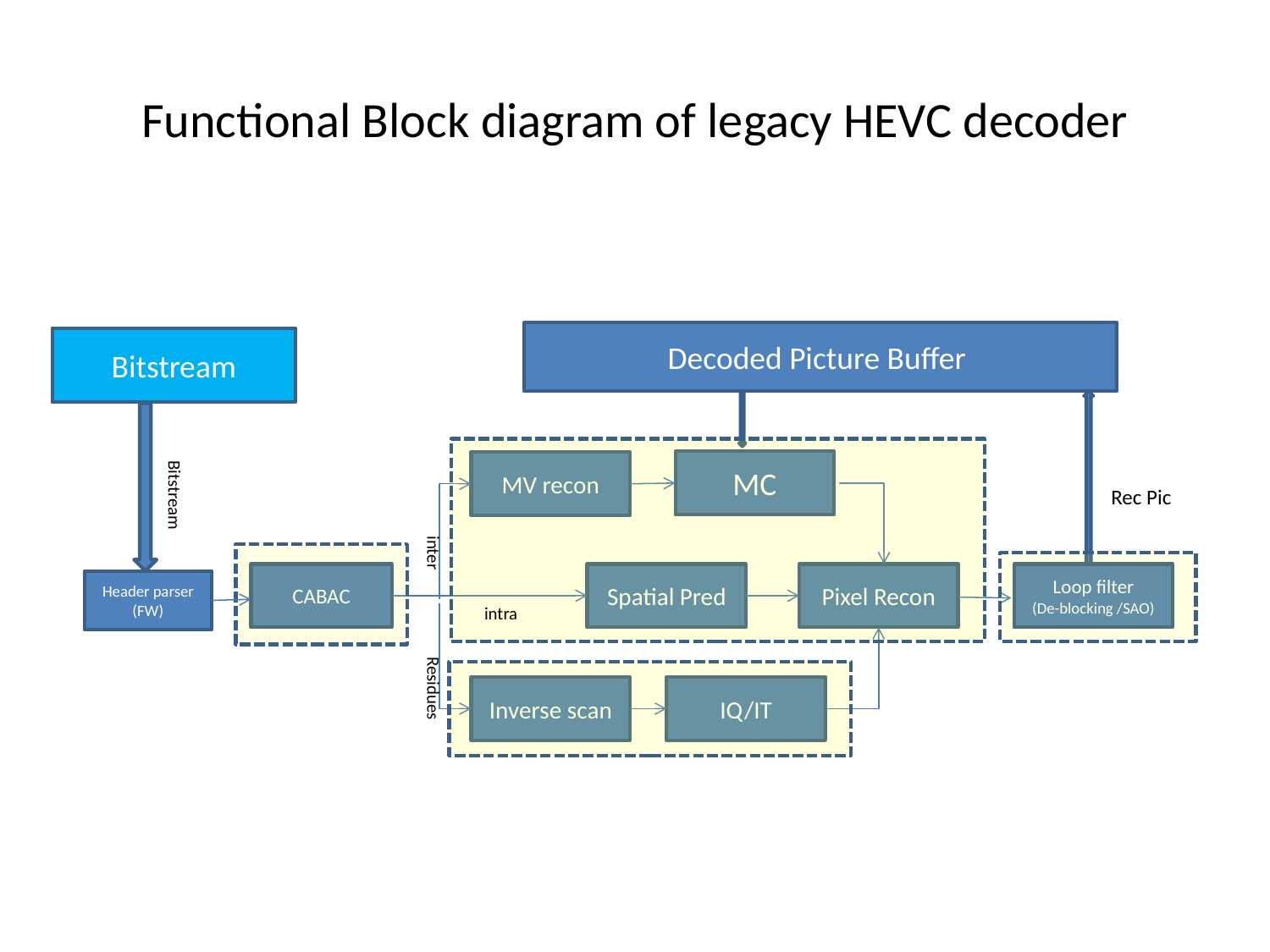

# Functional Block diagram of legacy HEVC decoder
Decoded Picture Buffer
Bitstream

Bitstream
MC
MV recon
Rec Pic
inter

CABAC
Spatial Pred
Pixel Recon
Loop filter
(De-blocking /SAO)
Header parser (FW)
intra
Residues

Inverse scan
IQ/IT